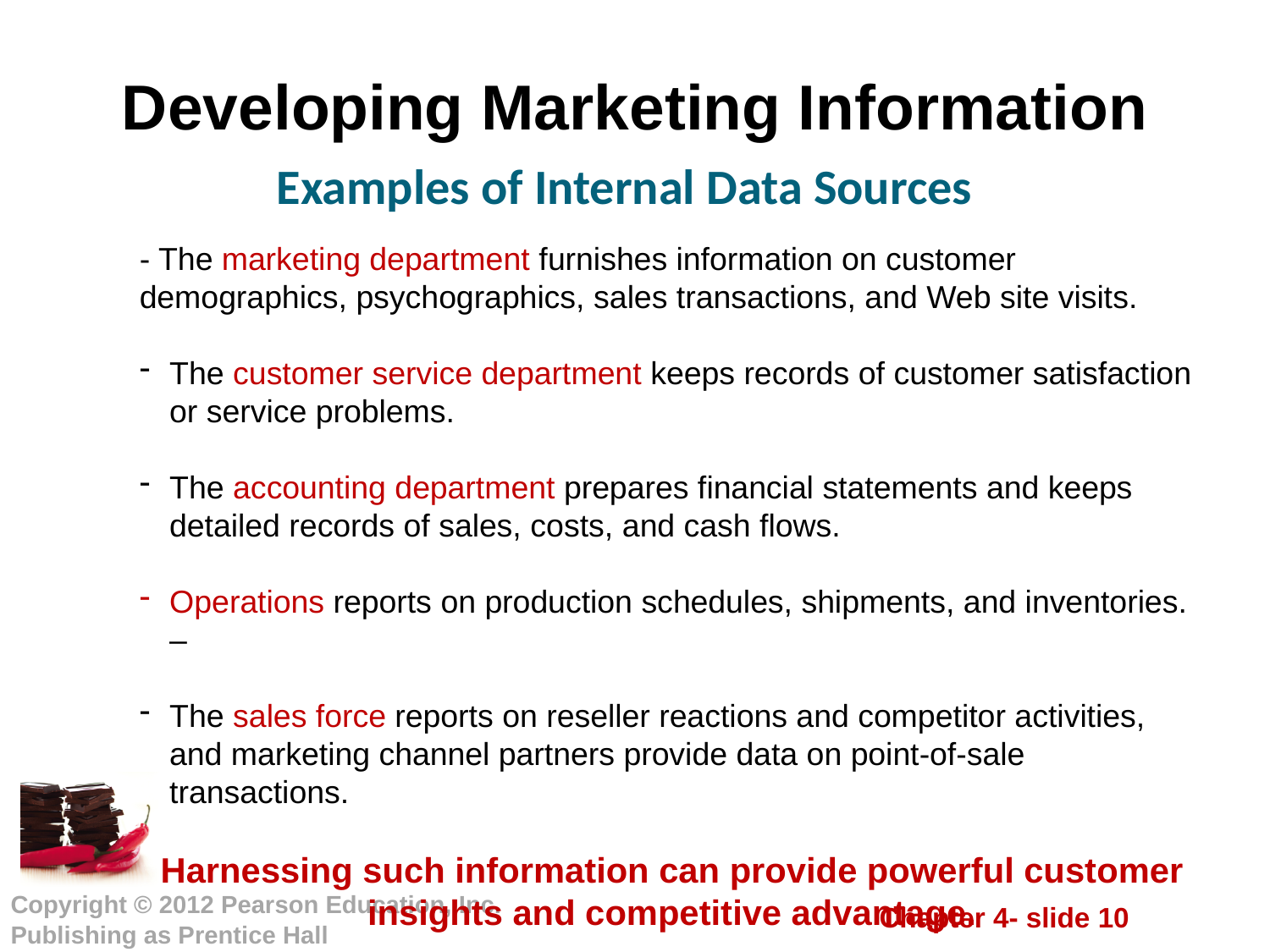

# Developing Marketing Information
Examples of Internal Data Sources

- The marketing department furnishes information on customer demographics, psychographics, sales transactions, and Web site visits.

The customer service department keeps records of customer satisfaction or service problems.

The accounting department prepares financial statements and keeps detailed records of sales, costs, and cash flows.

Operations reports on production schedules, shipments, and inventories. –

The sales force reports on reseller reactions and competitor activities, and marketing channel partners provide data on point-of-sale transactions.

Harnessing such information can provide powerful customer
insights and competitive advantage.